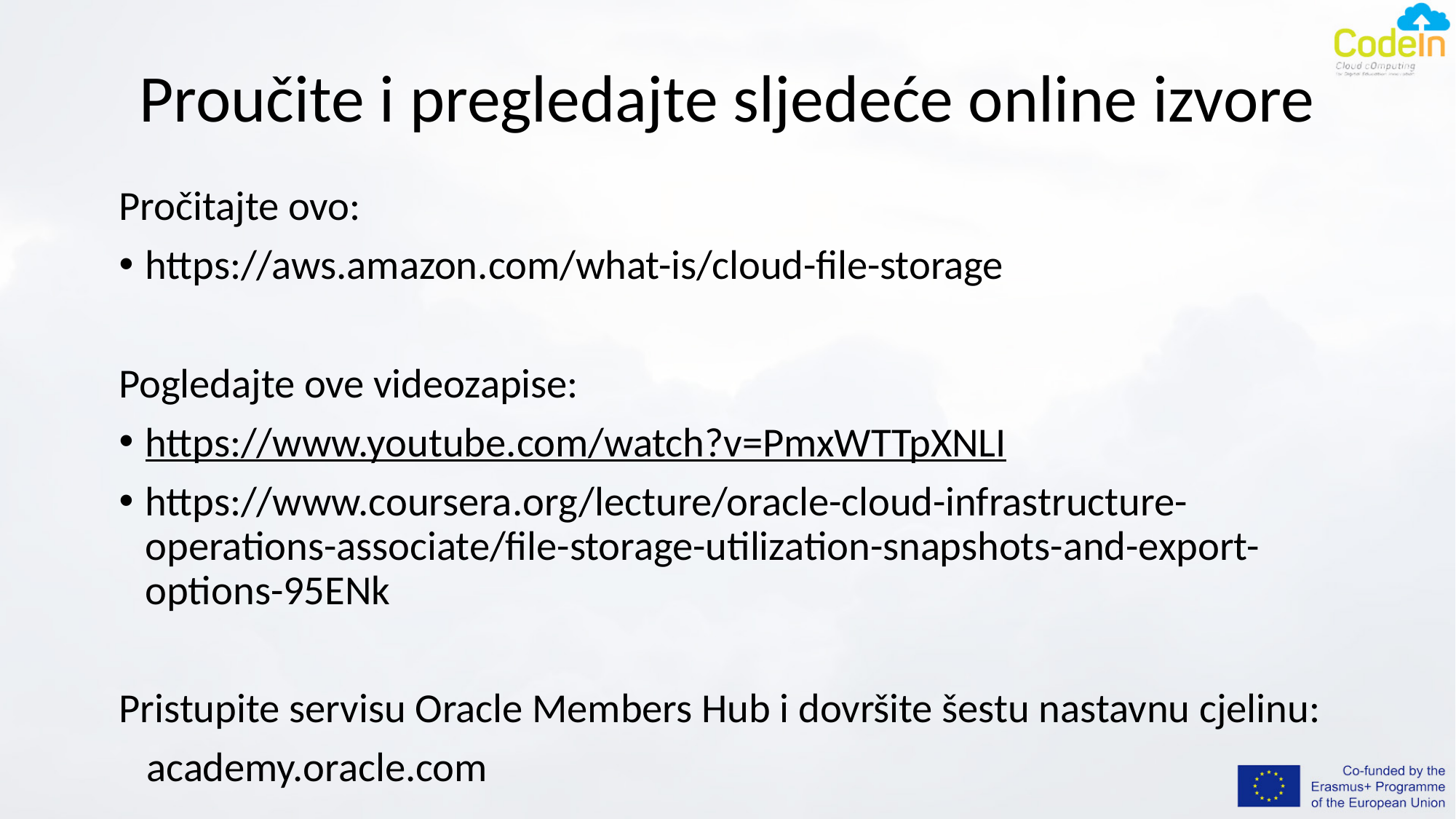

# Proučite i pregledajte sljedeće online izvore
Pročitajte ovo:
https://aws.amazon.com/what-is/cloud-file-storage

Pogledajte ove videozapise:
https://www.youtube.com/watch?v=PmxWTTpXNLI
https://www.coursera.org/lecture/oracle-cloud-infrastructure-operations-associate/file-storage-utilization-snapshots-and-export-options-95ENk

Pristupite servisu Oracle Members Hub i dovršite šestu nastavnu cjelinu:
   academy.oracle.com